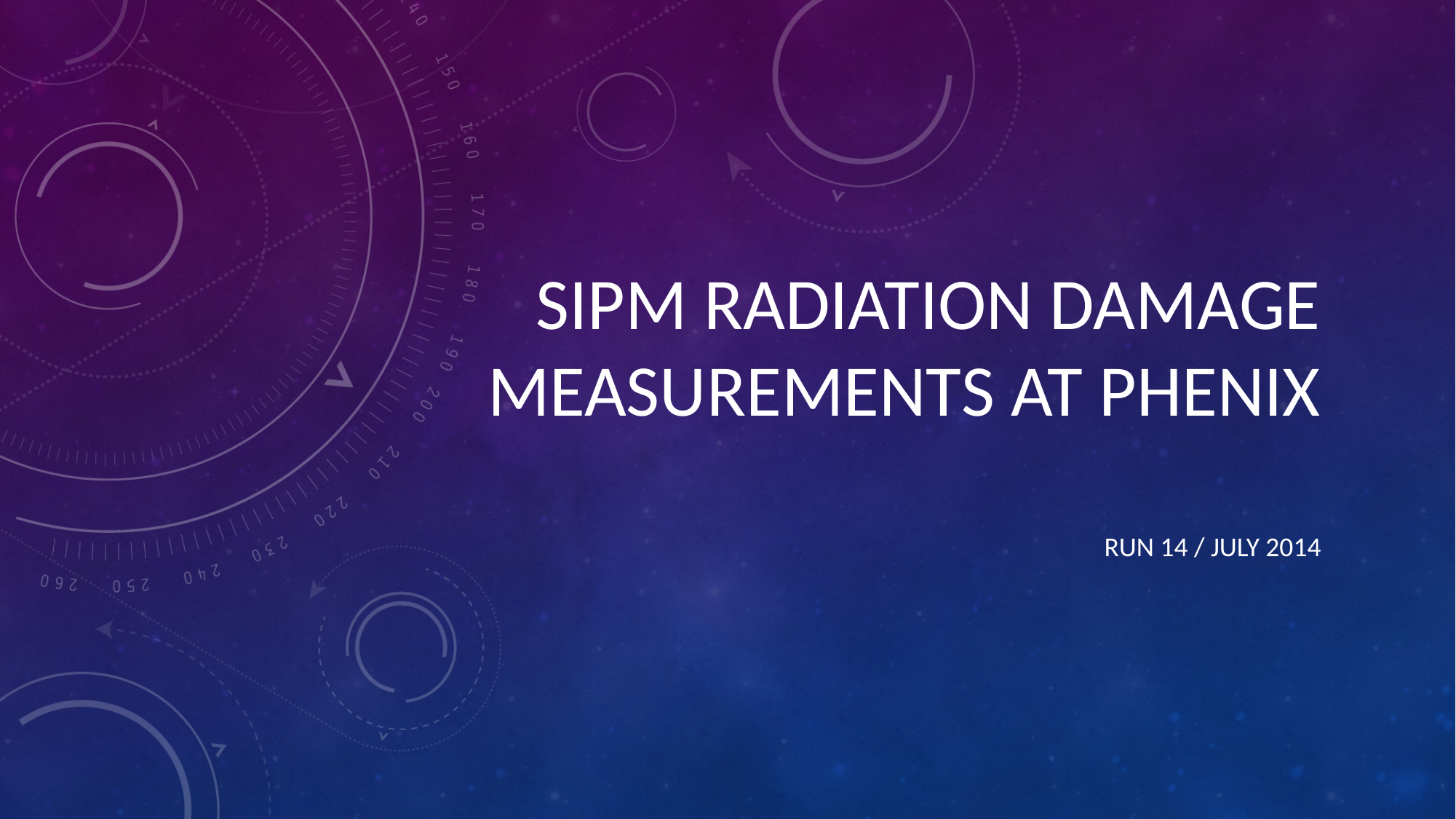

# SiPM Radiation Damage measurements at phenix
Run 14 / July 2014